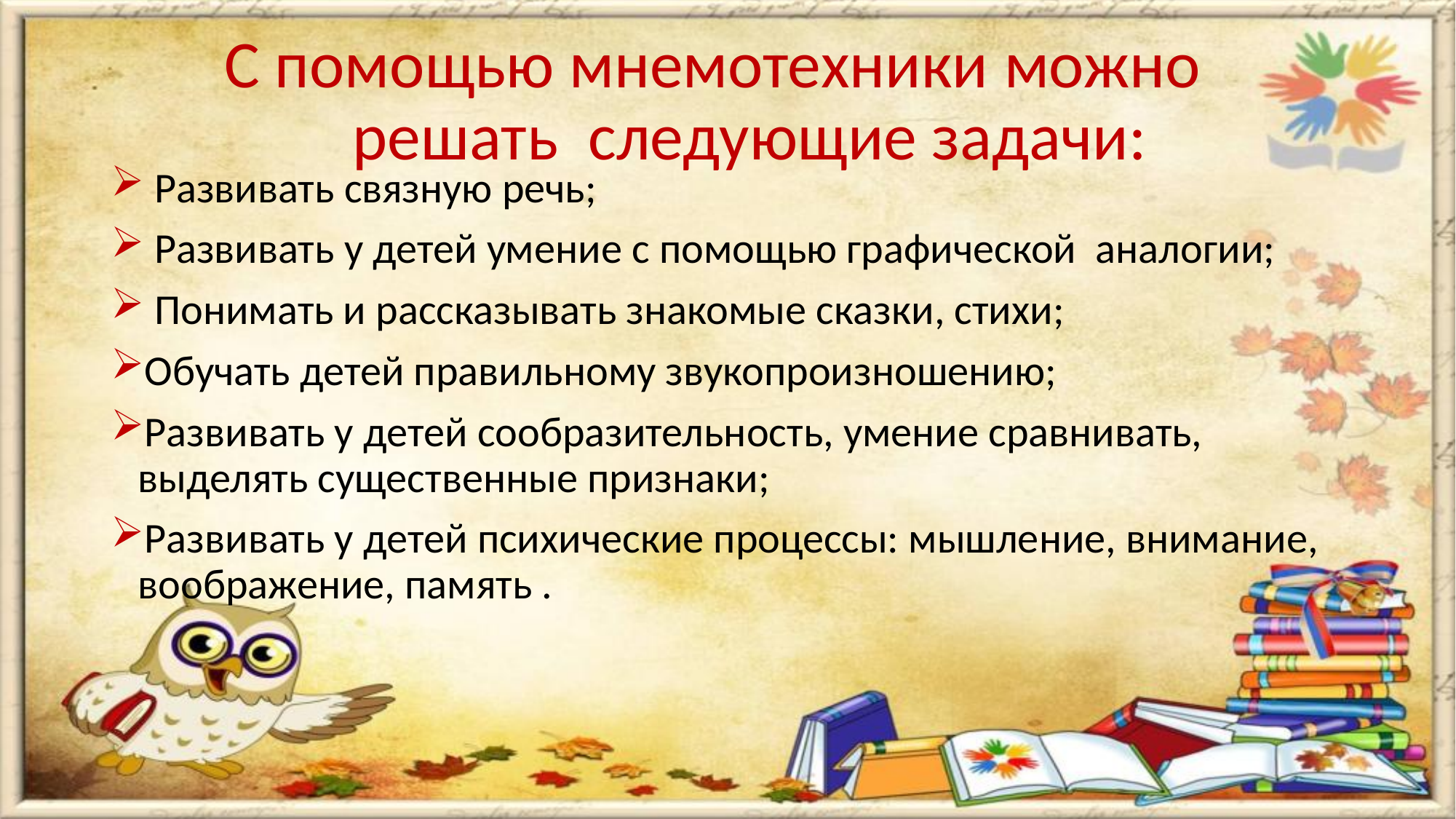

# С помощью мнемотехники можно  решать  следующие задачи:
 Развивать связную речь;
 Развивать у детей умение с помощью графической  аналогии;
 Понимать и рассказывать знакомые сказки, стихи;
Обучать детей правильному звукопроизношению;
Развивать у детей сообразительность, умение сравнивать, выделять существенные признаки;
Развивать у детей психические процессы: мышление, внимание, воображение, память .